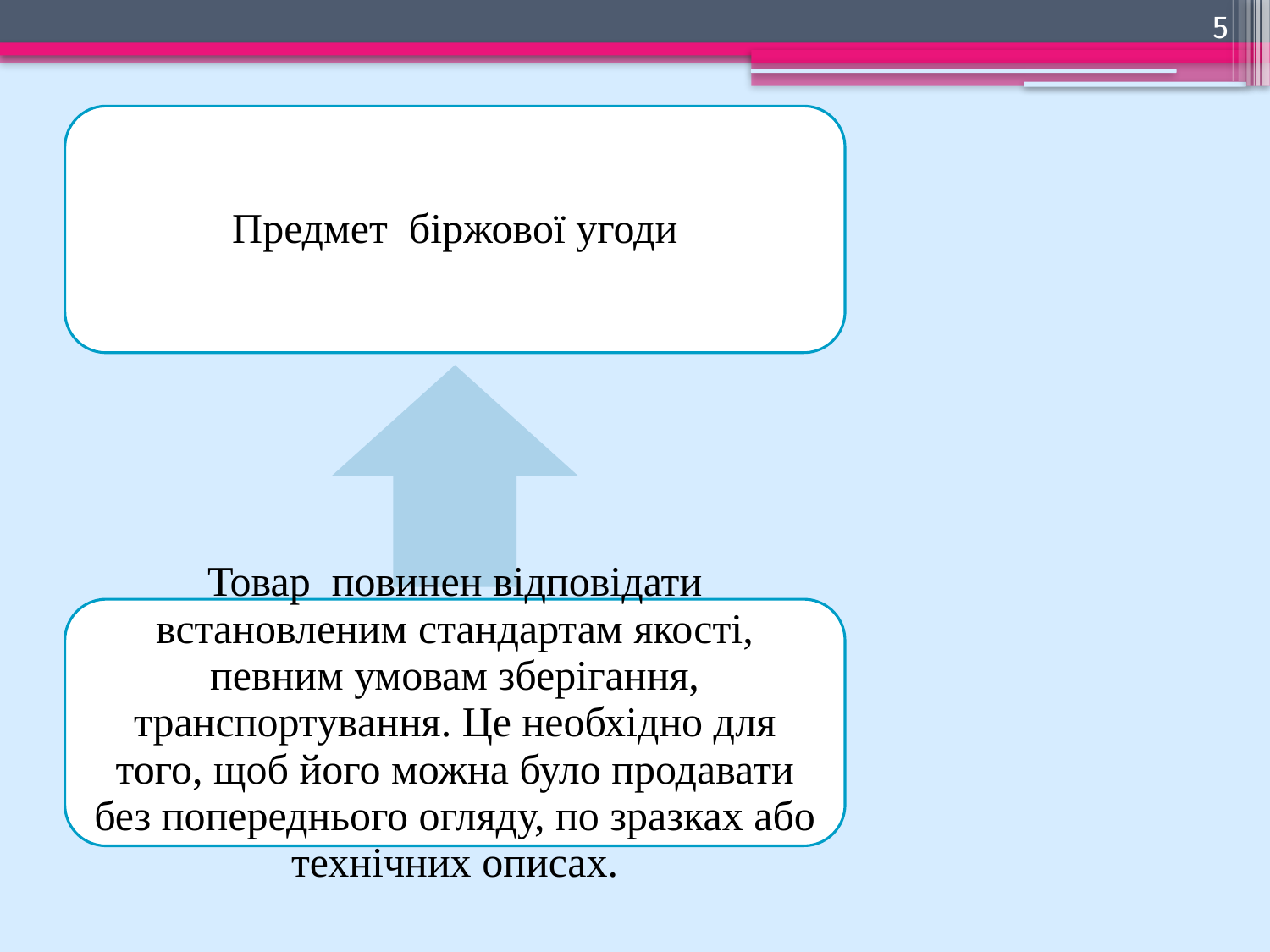

5
Предмет  біржової угоди
Товар  повинен відповідати встановленим стандартам якості, певним умовам зберігання, транспортування. Це необхідно для того, щоб його можна було продавати без попереднього огляду, по зразках або технічних описах.